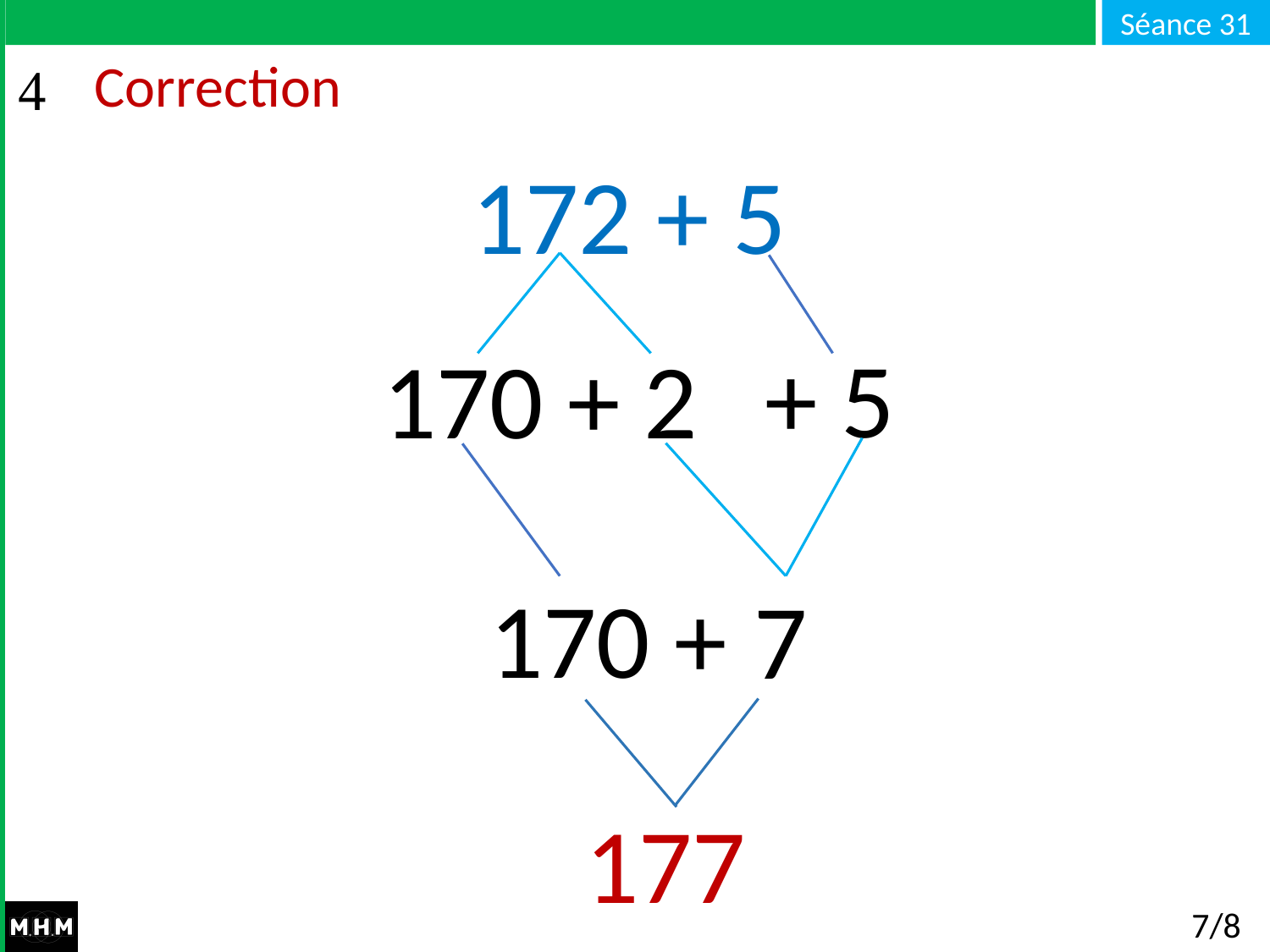

# Correction
172 + 5
+ 5
170 + 2
170 +
7
177
7/8